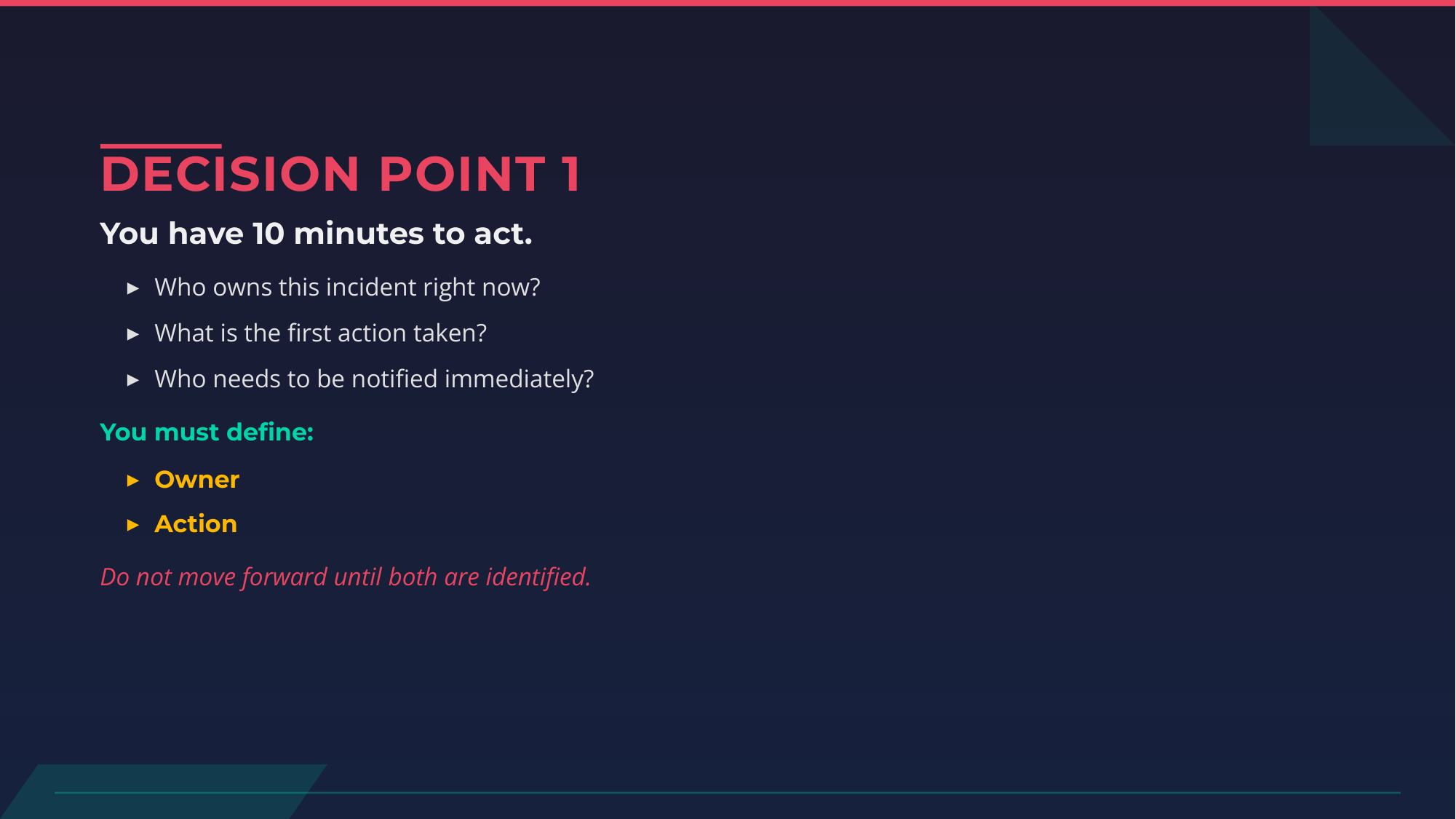

# DECISION POINT 1

You have 10 minutes to act.
Who owns this incident right now?
What is the first action taken?
Who needs to be notified immediately?
You must define:
Owner
Action
Do not move forward until both are identified.